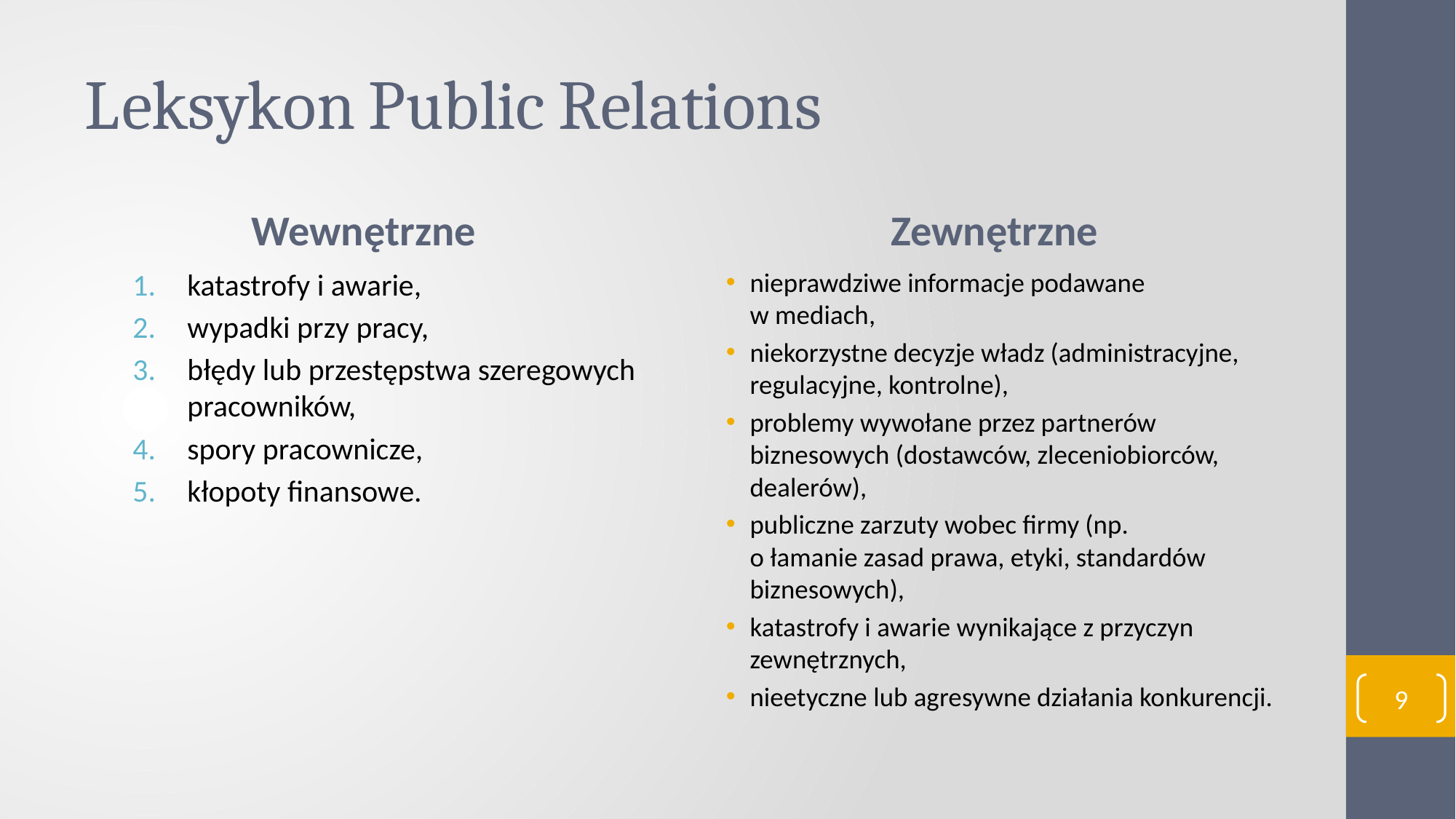

# Leksykon Public Relations
Wewnętrzne
Zewnętrzne
katastrofy i awarie,
wypadki przy pracy,
błędy lub przestępstwa szeregowych pracowników,
spory pracownicze,
kłopoty finansowe.
nieprawdziwe informacje podawane
w mediach,
niekorzystne decyzje władz (administracyjne, regulacyjne, kontrolne),
problemy wywołane przez partnerów biznesowych (dostawców, zleceniobiorców, dealerów),
publiczne zarzuty wobec firmy (np.
o łamanie zasad prawa, etyki, standardów biznesowych),
katastrofy i awarie wynikające z przyczyn zewnętrznych,
nieetyczne lub agresywne działania konkurencji.

9